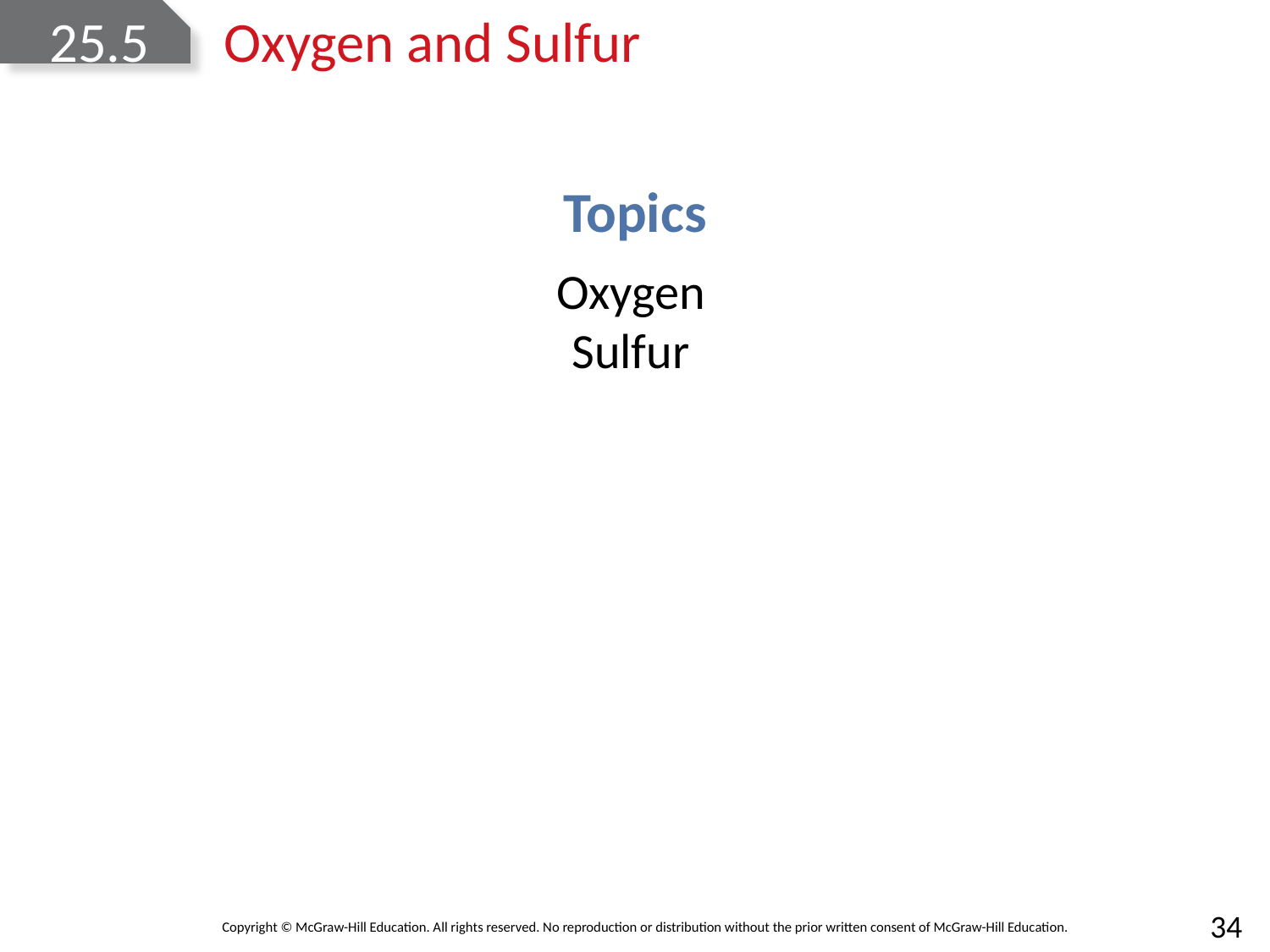

# 25.5	Oxygen and Sulfur
Topics
Oxygen
Sulfur